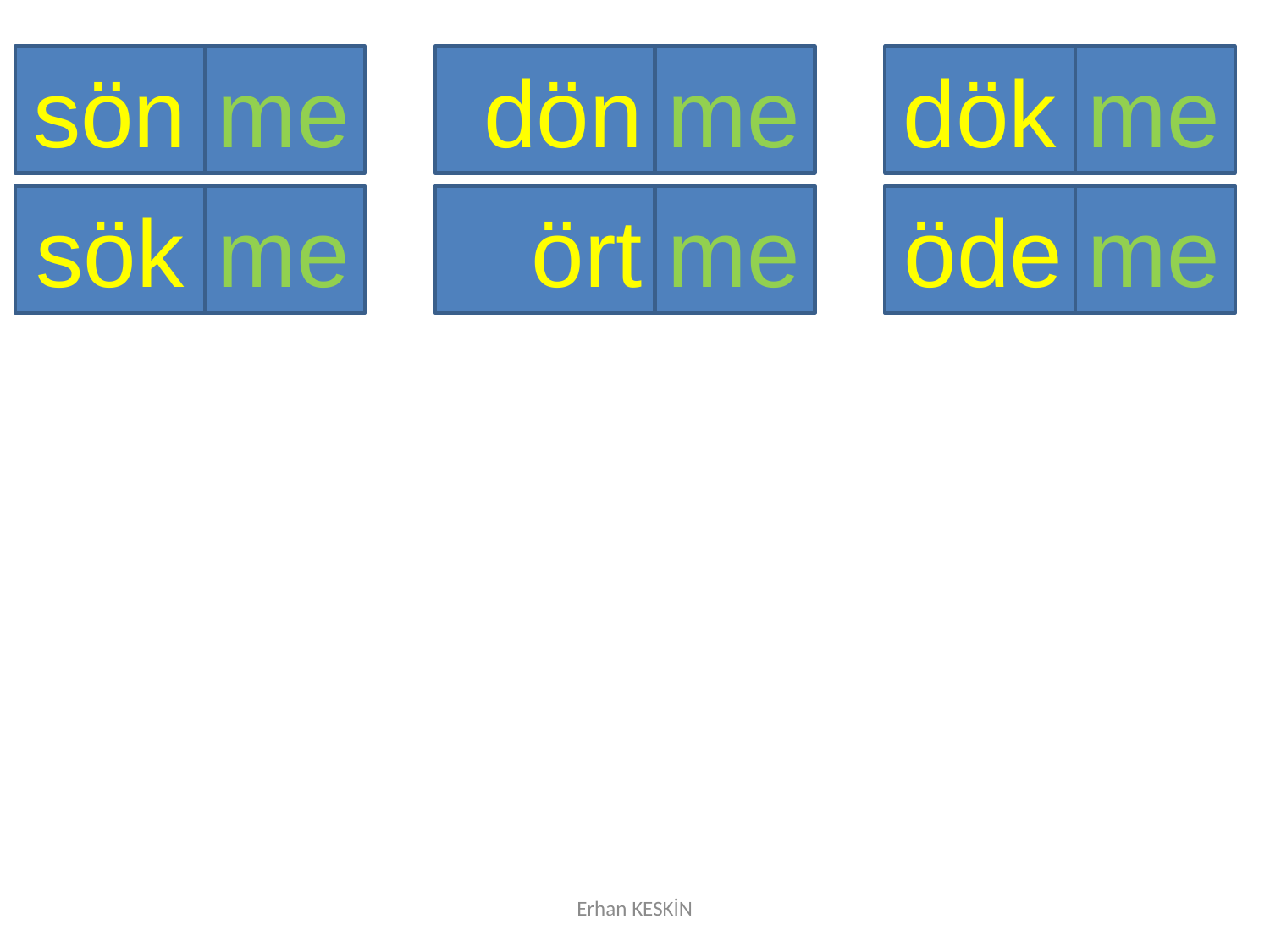

sön
me
dön
me
dök
me
sök
me
ört
me
öde
me
Erhan KESKİN